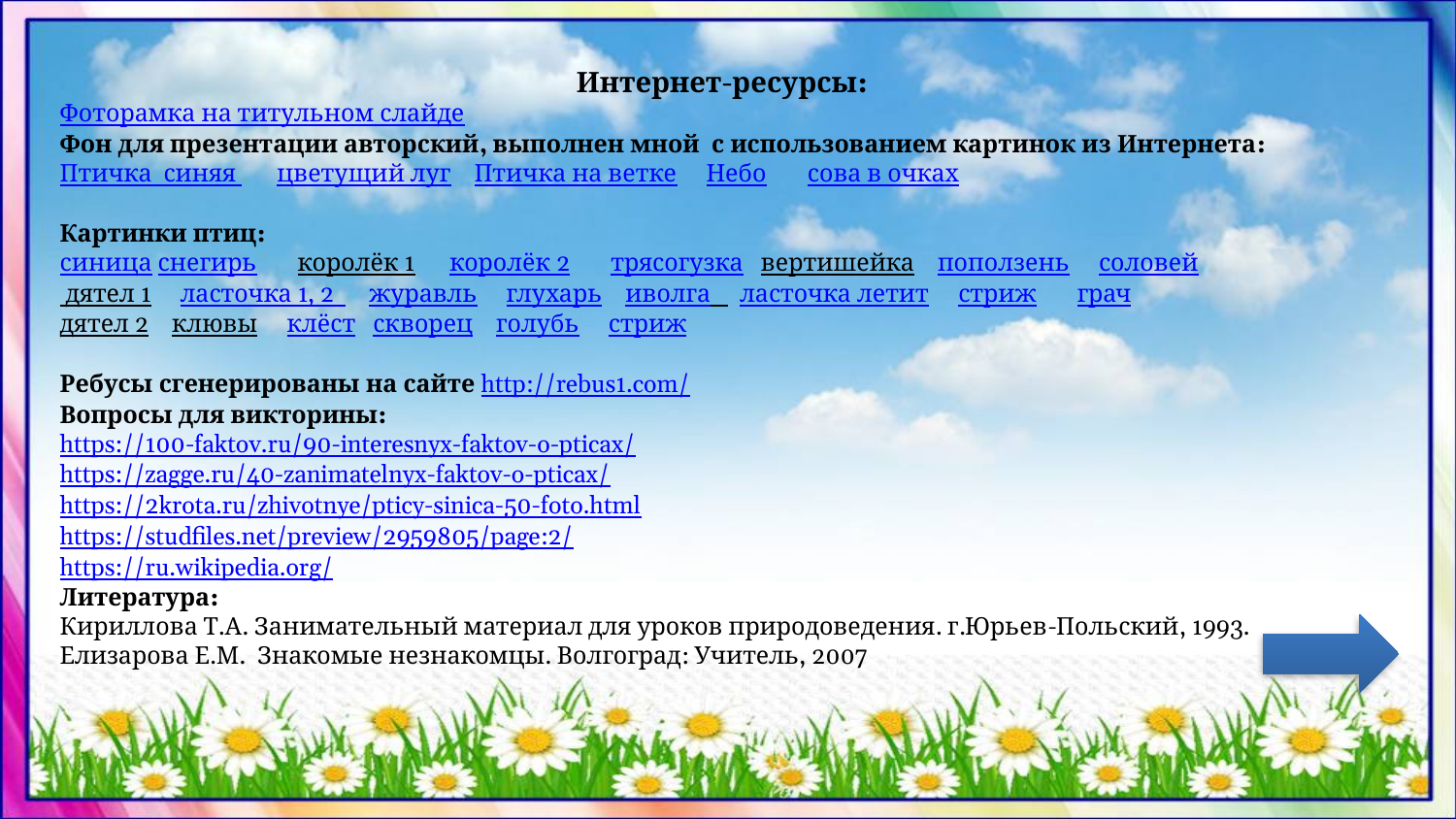

Интернет-ресурсы:
Фоторамка на титульном слайде
Фон для презентации авторский, выполнен мной  с использованием картинок из Интернета:
Птичка  синяя       цветущий луг    Птичка на ветке     Небо       сова в очках

Картинки птиц:
синица снегирь       королёк 1      королёк 2       трясогузка   вертишейка    поползень     соловей
 дятел 1     ласточка 1, 2      журавль     глухарь    иволга     ласточка летит     стриж       грач
дятел 2    клювы     клёст   скворец    голубь     стриж

Ребусы сгенерированы на сайте http://rebus1.com/
Вопросы для викторины:
https://100-faktov.ru/90-interesnyx-faktov-o-pticax/
https://zagge.ru/40-zanimatelnyx-faktov-o-pticax/
https://2krota.ru/zhivotnye/pticy-sinica-50-foto.html
https://studfiles.net/preview/2959805/page:2/
https://ru.wikipedia.org/
Литература:
Кириллова Т.А. Занимательный материал для уроков природоведения. г.Юрьев-Польский, 1993.
Елизарова Е.М.  Знакомые незнакомцы. Волгоград: Учитель, 2007